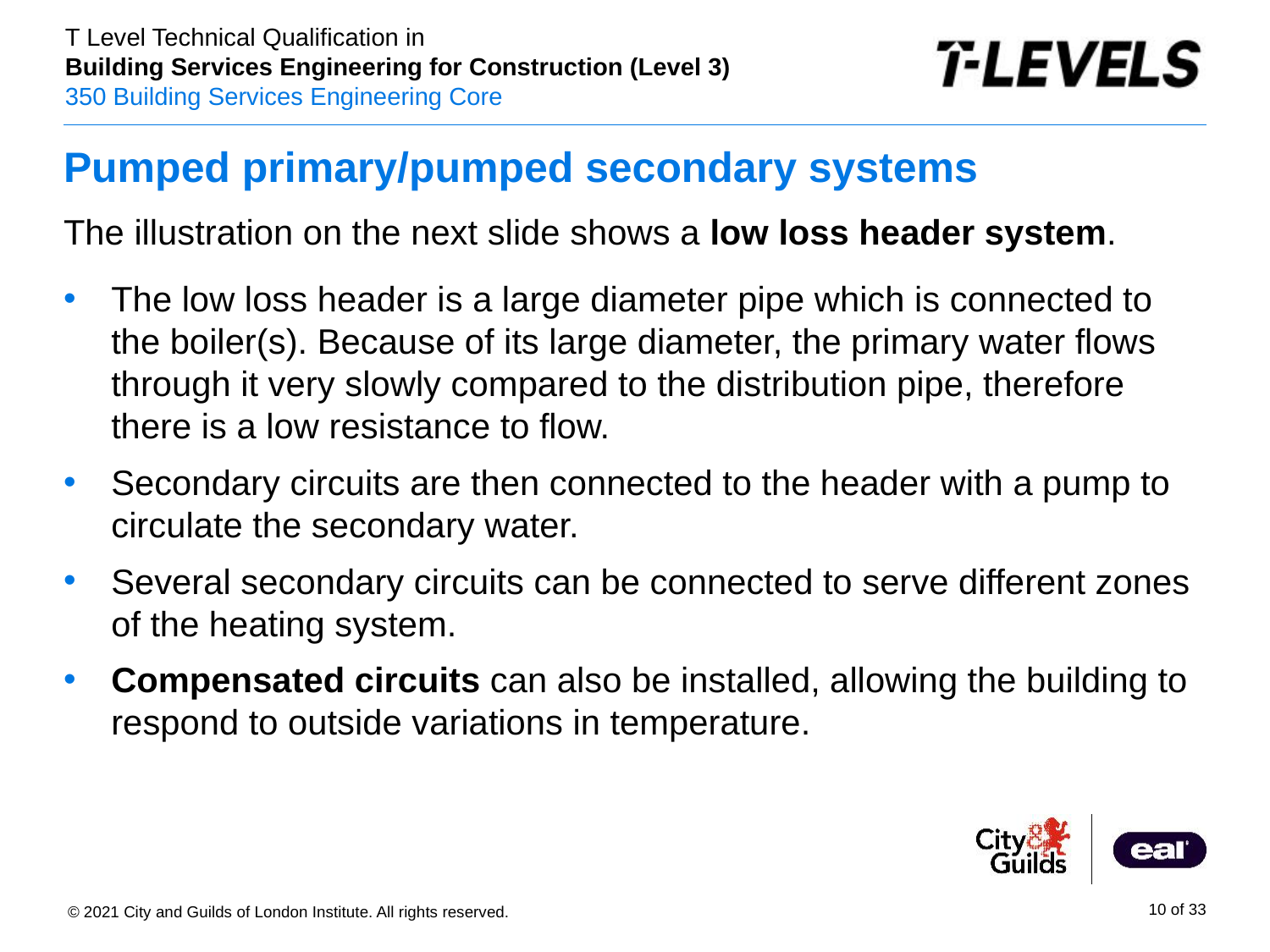

# Pumped primary/pumped secondary systems
The illustration on the next slide shows a low loss header system.
The low loss header is a large diameter pipe which is connected to the boiler(s). Because of its large diameter, the primary water flows through it very slowly compared to the distribution pipe, therefore there is a low resistance to flow.
Secondary circuits are then connected to the header with a pump to circulate the secondary water.
Several secondary circuits can be connected to serve different zones of the heating system.
Compensated circuits can also be installed, allowing the building to respond to outside variations in temperature.